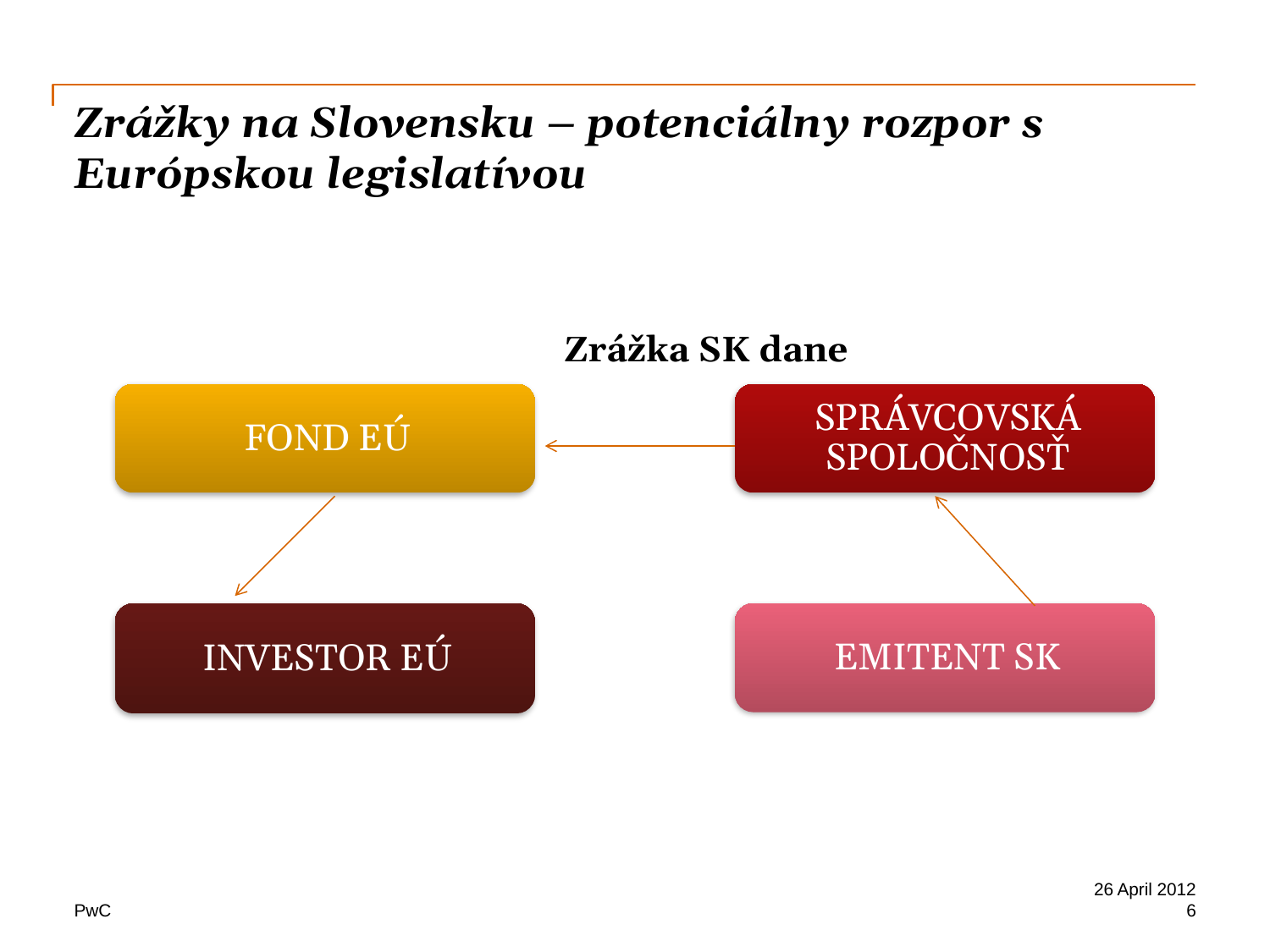

# Zrážky na Slovensku – potenciálny rozpor s Európskou legislatívou
FOND EÚ
INVESTOR EÚ
EMITENT SK
SPRÁVCOVSKÁ SPOLOČNOSŤ
Zrážka SK dane

26 April 2012
6